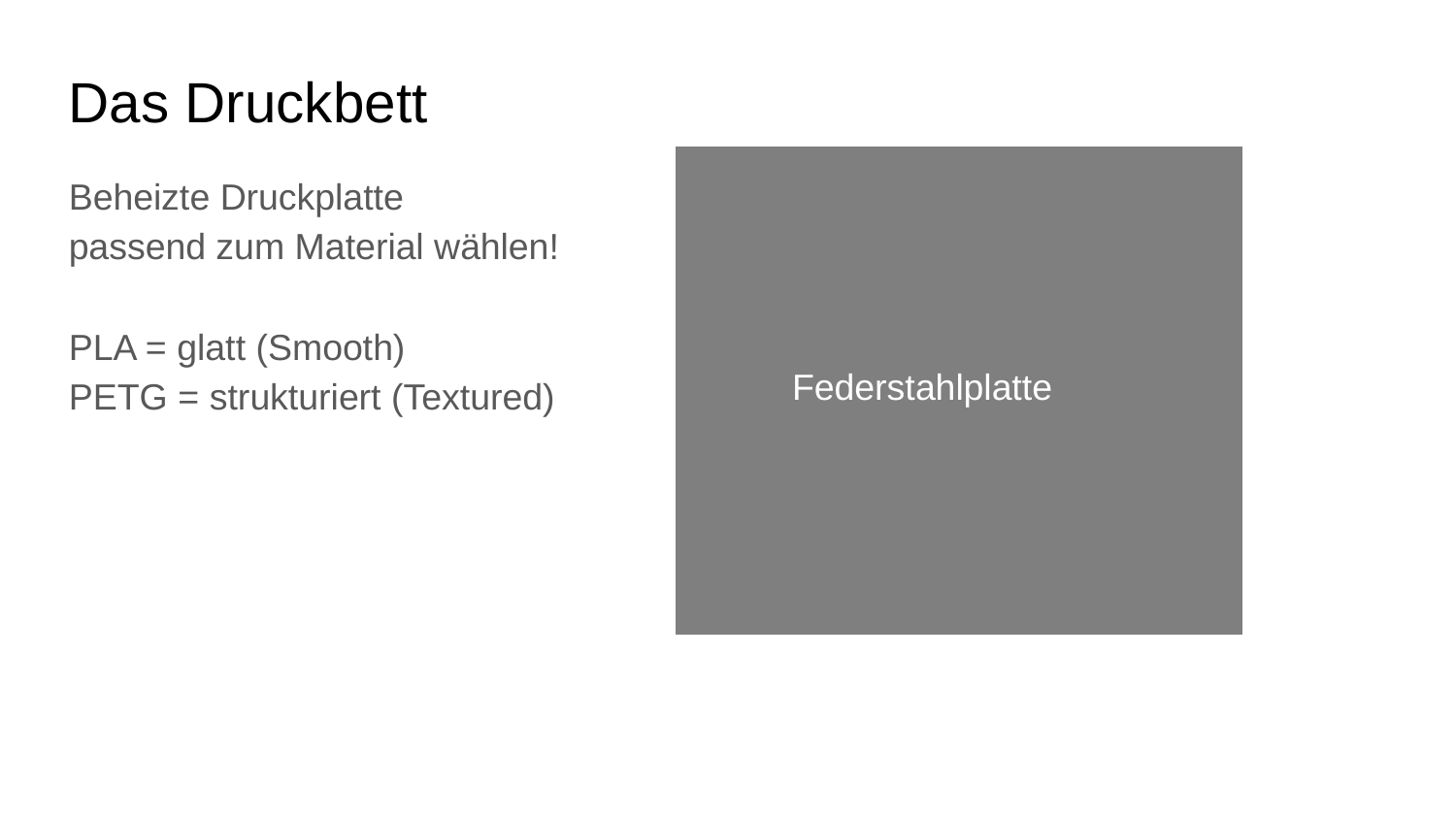

# Das Druckbett

Beheizte Druckplatte
passend zum Material wählen!

PLA = glatt (Smooth)
PETG = strukturiert (Textured)

Federstahlplatte